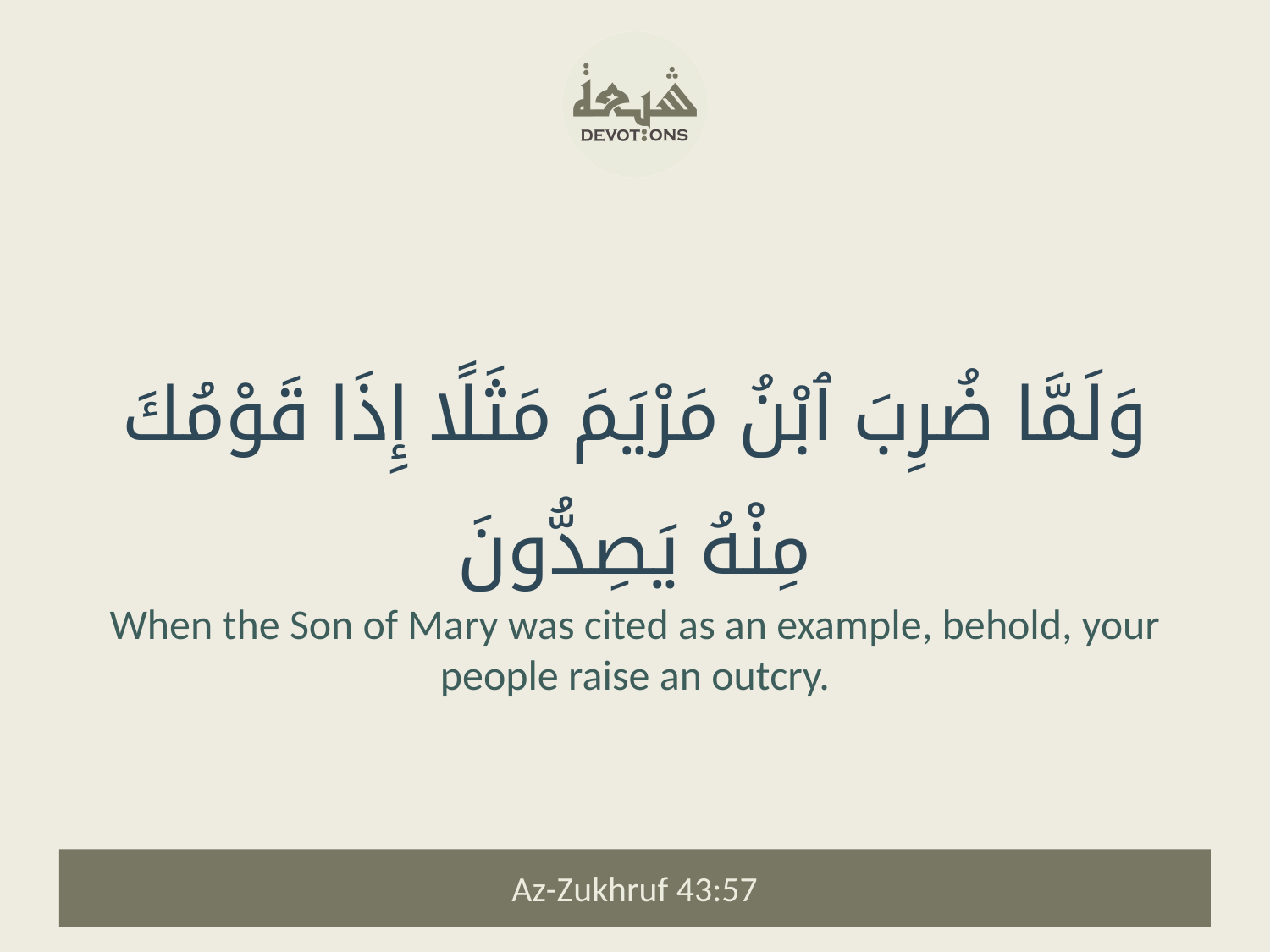

وَلَمَّا ضُرِبَ ٱبْنُ مَرْيَمَ مَثَلًا إِذَا قَوْمُكَ مِنْهُ يَصِدُّونَ
When the Son of Mary was cited as an example, behold, your people raise an outcry.
Az-Zukhruf 43:57